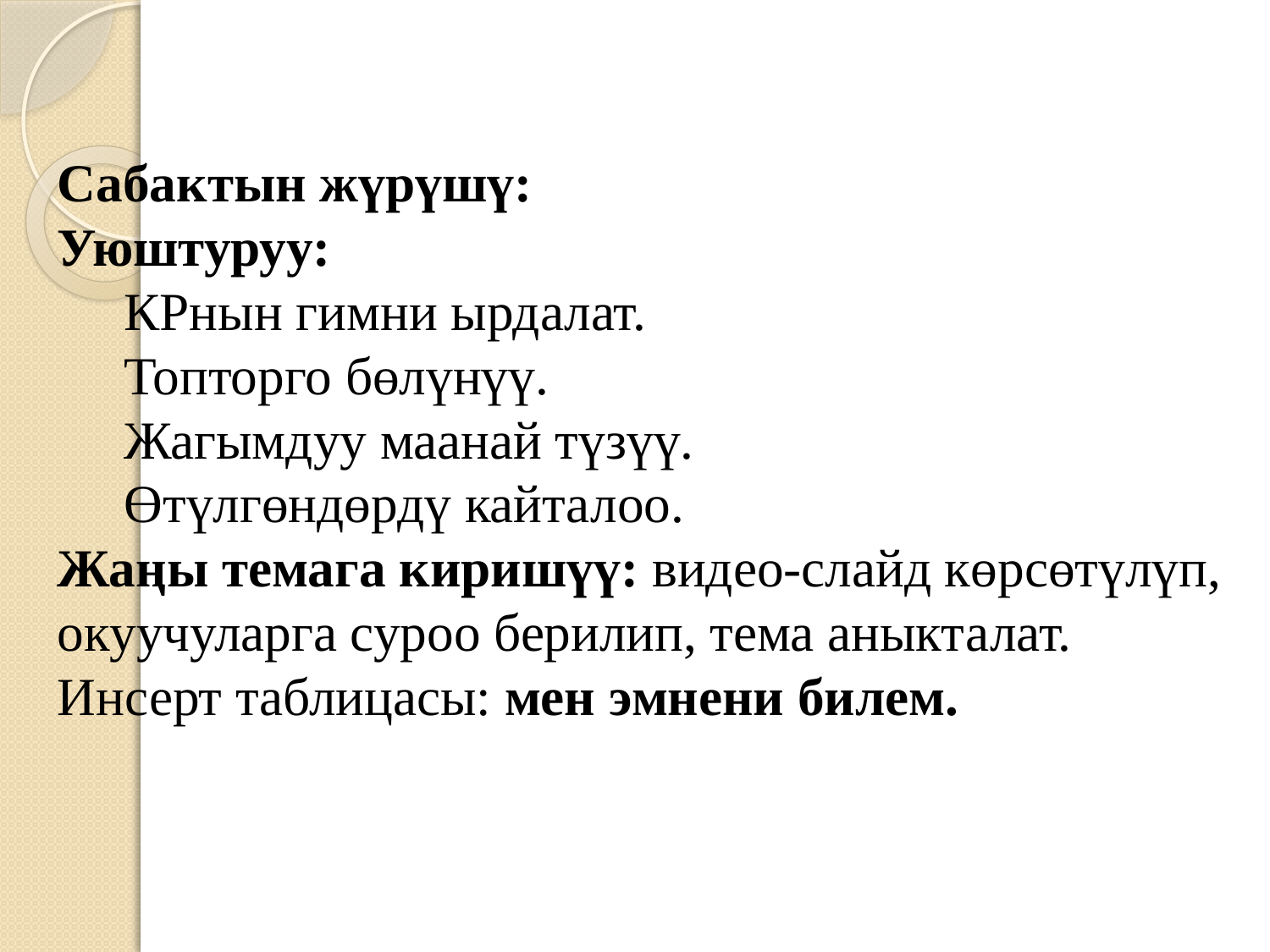

# Сабактын жүрүшү: Уюштуруу: КРнын гимни ырдалат. Топторго бөлүнүү. Жагымдуу маанай түзүү. Өтүлгөндөрдү кайталоо. Жаңы темага киришүү: видео-слайд көрсөтүлүп, окуучуларга суроо берилип, тема аныкталат. Инсерт таблицасы: мен эмнени билем.